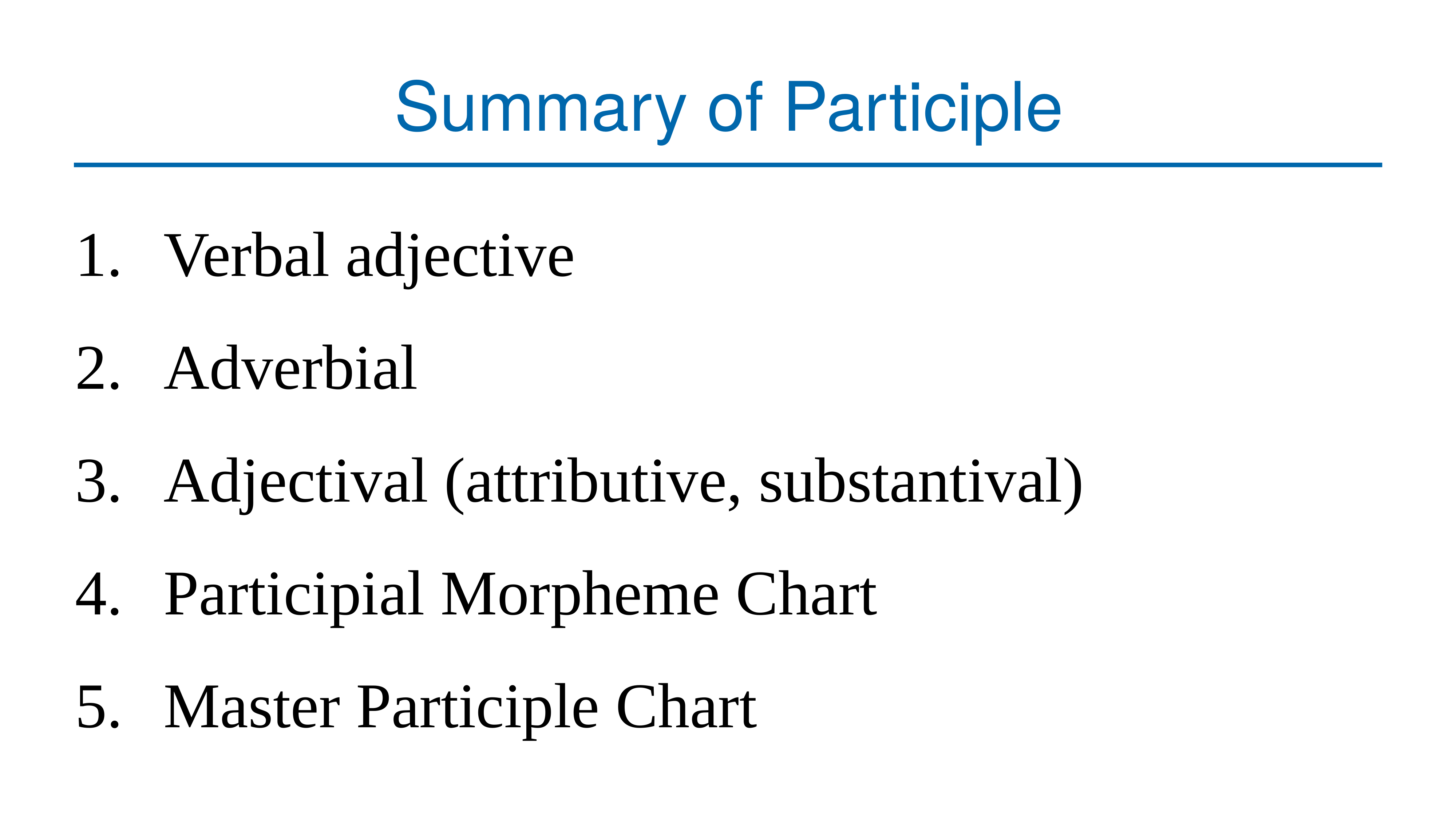

# Summary of Participle
Verbal adjective
Adverbial
Adjectival (attributive, substantival)
Participial Morpheme Chart
Master Participle Chart